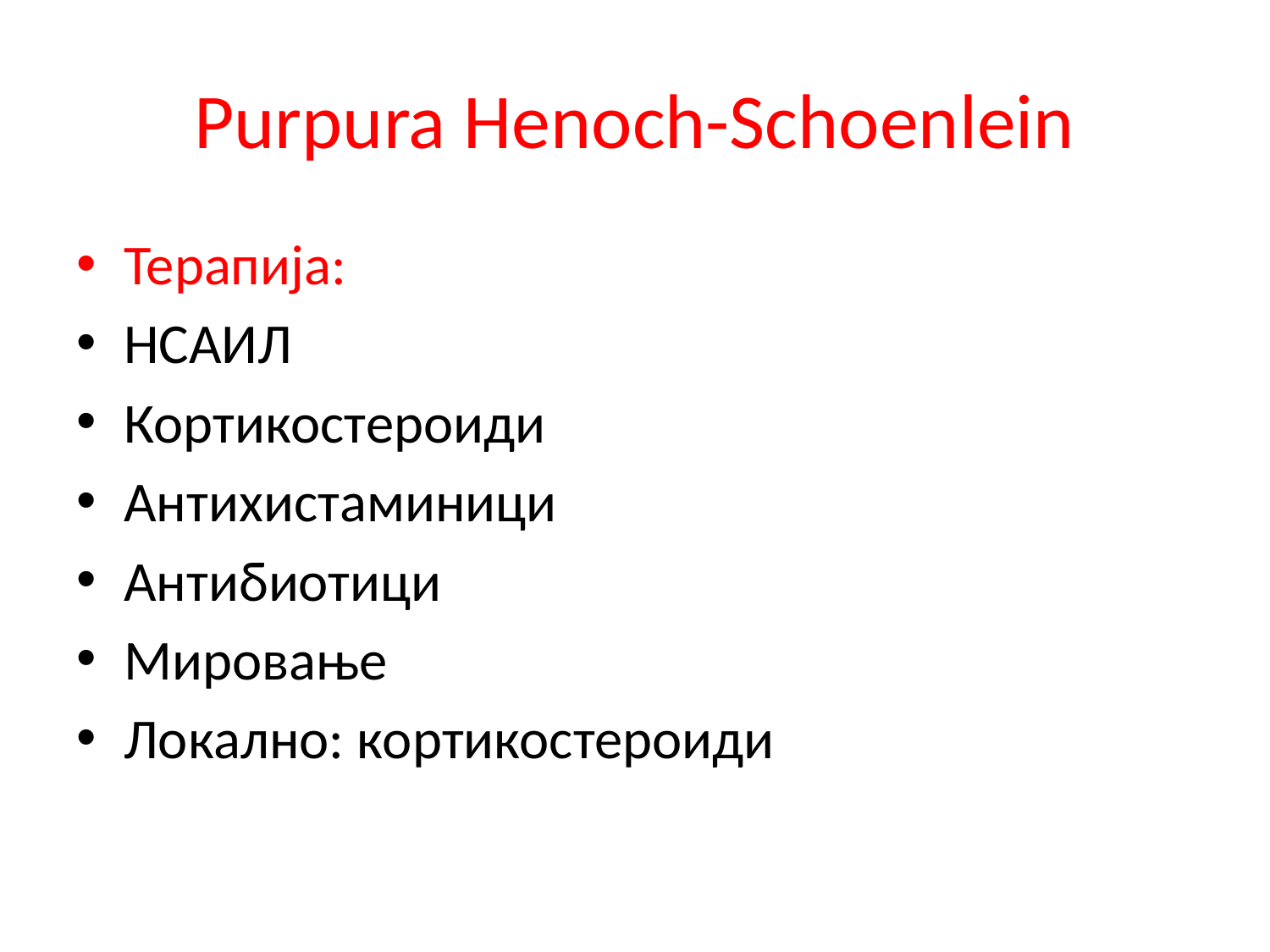

# Purpura Henoch-Schoenlein
Терапија:
НСАИЛ
Кортикостероиди
Антихистаминици
Антибиотици
Мировање
Локално: кортикостероиди